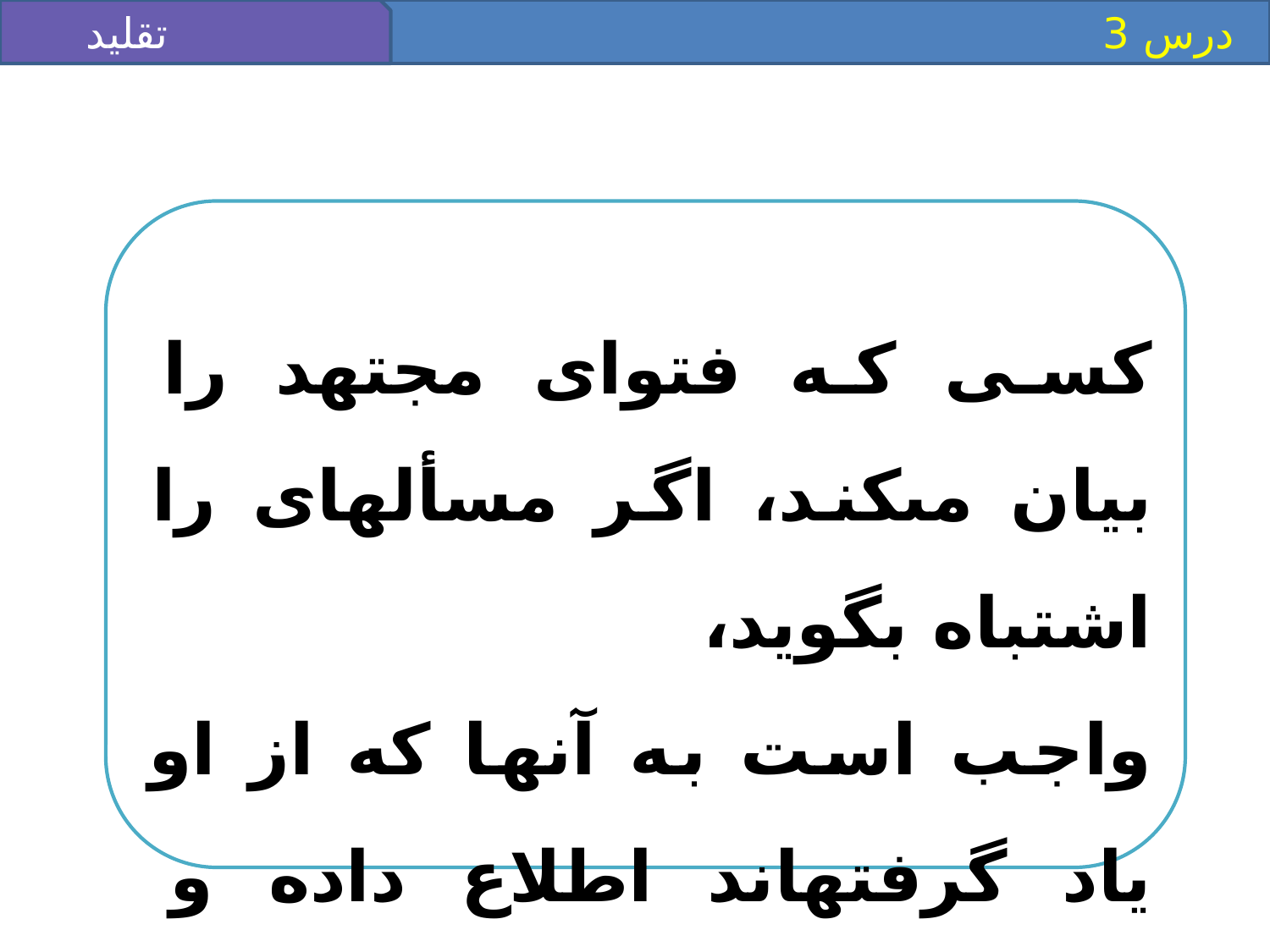

تقليد
 درس 3

كسى كه فتواى مجتهد را بيان مى‏كند، اگر مسأله‏اى را اشتباه بگويد،
واجب است به آنها كه از او ياد گرفته‏اند اطلاع داده و رفع اشتباه كند.